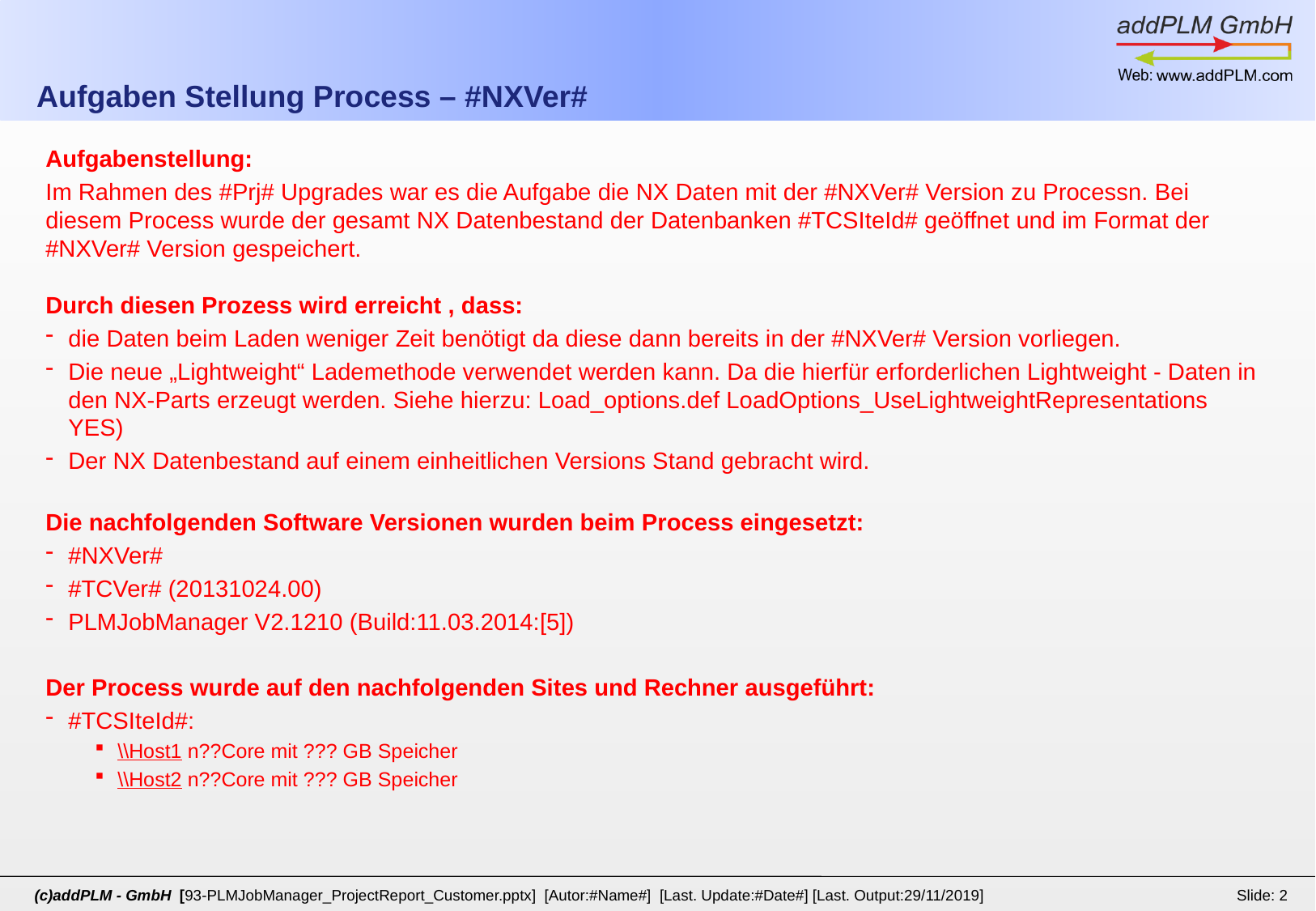

# Aufgaben Stellung Process – #NXVer#
Aufgabenstellung:
Im Rahmen des #Prj# Upgrades war es die Aufgabe die NX Daten mit der #NXVer# Version zu Processn. Bei diesem Process wurde der gesamt NX Datenbestand der Datenbanken #TCSIteId# geöffnet und im Format der #NXVer# Version gespeichert.
Durch diesen Prozess wird erreicht , dass:
die Daten beim Laden weniger Zeit benötigt da diese dann bereits in der #NXVer# Version vorliegen.
Die neue „Lightweight“ Lademethode verwendet werden kann. Da die hierfür erforderlichen Lightweight - Daten in den NX-Parts erzeugt werden. Siehe hierzu: Load_options.def LoadOptions_UseLightweightRepresentations YES)
Der NX Datenbestand auf einem einheitlichen Versions Stand gebracht wird.
Die nachfolgenden Software Versionen wurden beim Process eingesetzt:
#NXVer#
#TCVer# (20131024.00)
PLMJobManager V2.1210 (Build:11.03.2014:[5])

Der Process wurde auf den nachfolgenden Sites und Rechner ausgeführt:
#TCSIteId#:
\\Host1 n??Core mit ??? GB Speicher
\\Host2 n??Core mit ??? GB Speicher